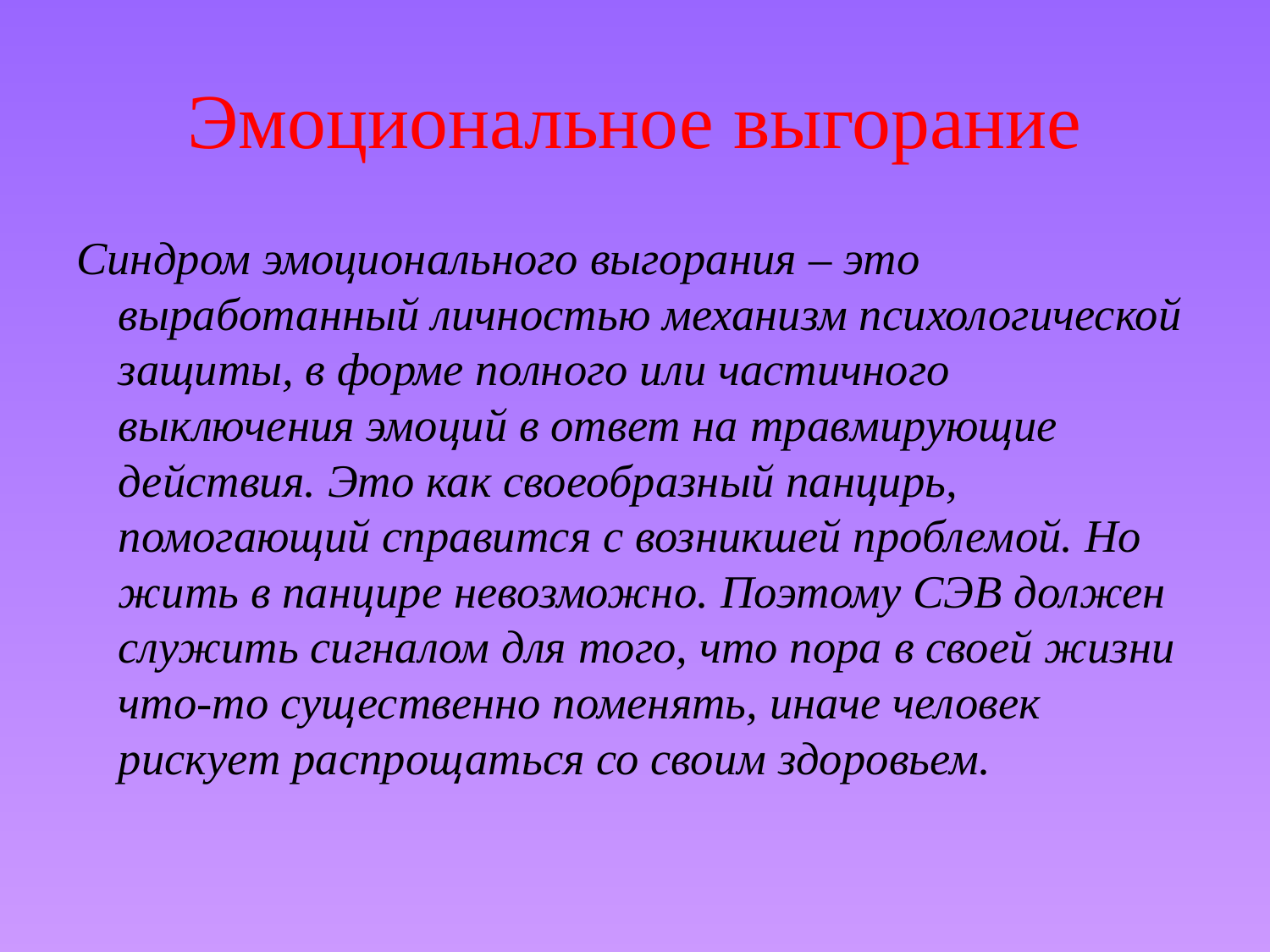

# Эмоциональное выгорание
Синдром эмоционального выгорания – это выработанный личностью механизм психологической защиты, в форме полного или частичного выключения эмоций в ответ на травмирующие действия. Это как своеобразный панцирь, помогающий справится с возникшей проблемой. Но жить в панцире невозможно. Поэтому СЭВ должен служить сигналом для того, что пора в своей жизни что-то существенно поменять, иначе человек рискует распрощаться со своим здоровьем.